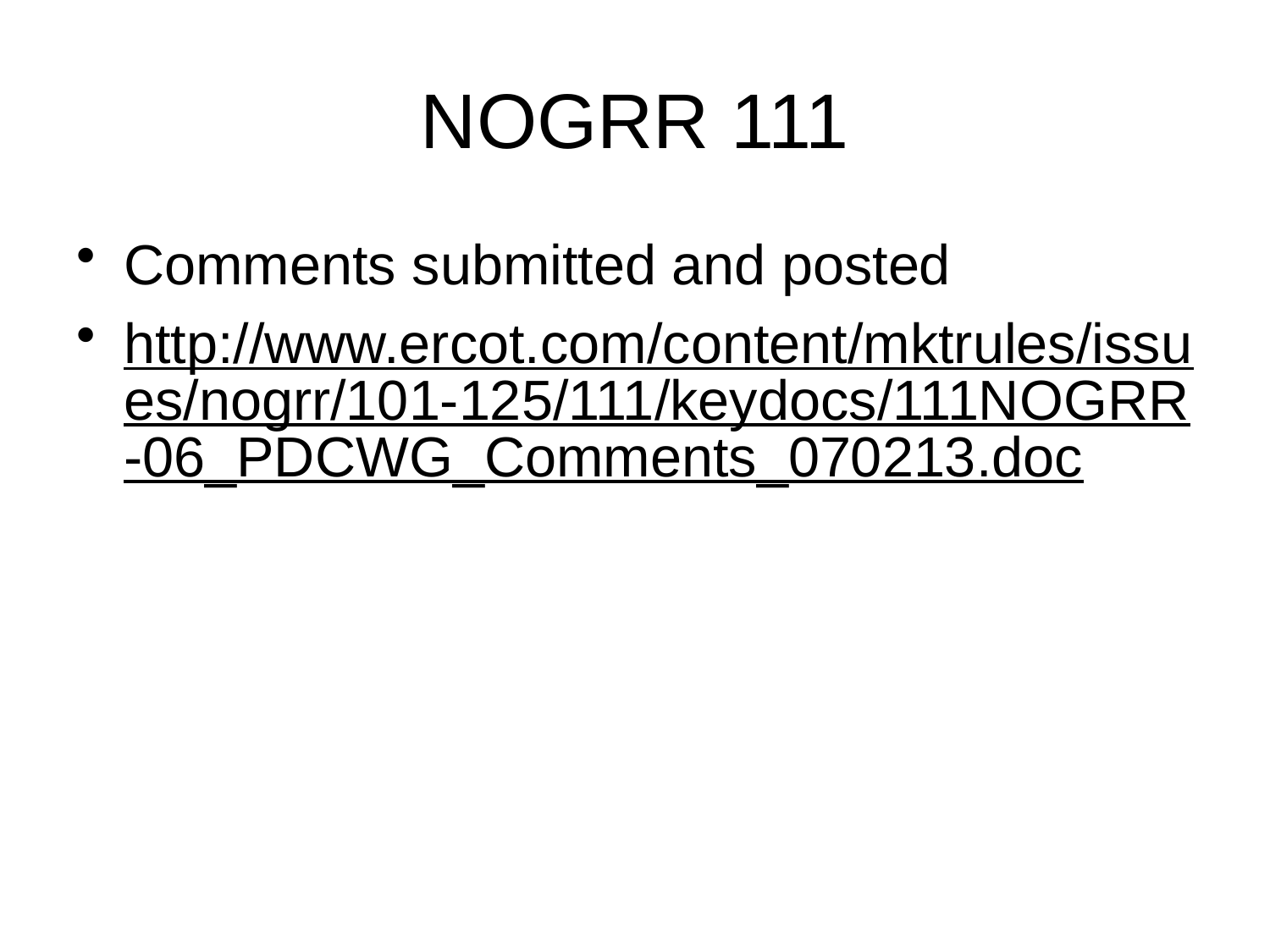

# NOGRR 111
Comments submitted and posted
http://www.ercot.com/content/mktrules/issues/nogrr/101-125/111/keydocs/111NOGRR-06_PDCWG_Comments_070213.doc